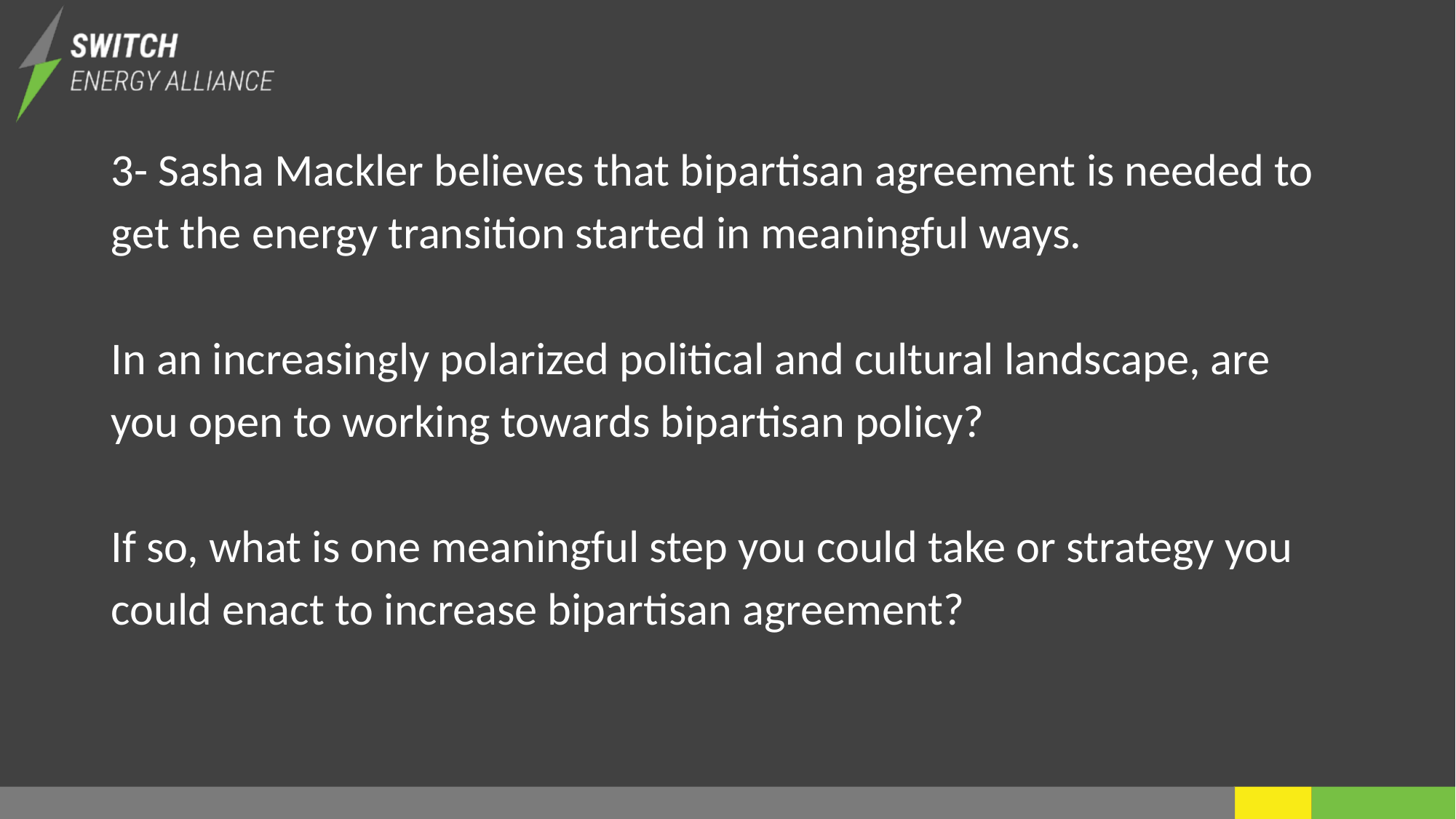

3- Sasha Mackler believes that bipartisan agreement is needed to get the energy transition started in meaningful ways.

In an increasingly polarized political and cultural landscape, are you open to working towards bipartisan policy?

If so, what is one meaningful step you could take or strategy you could enact to increase bipartisan agreement?